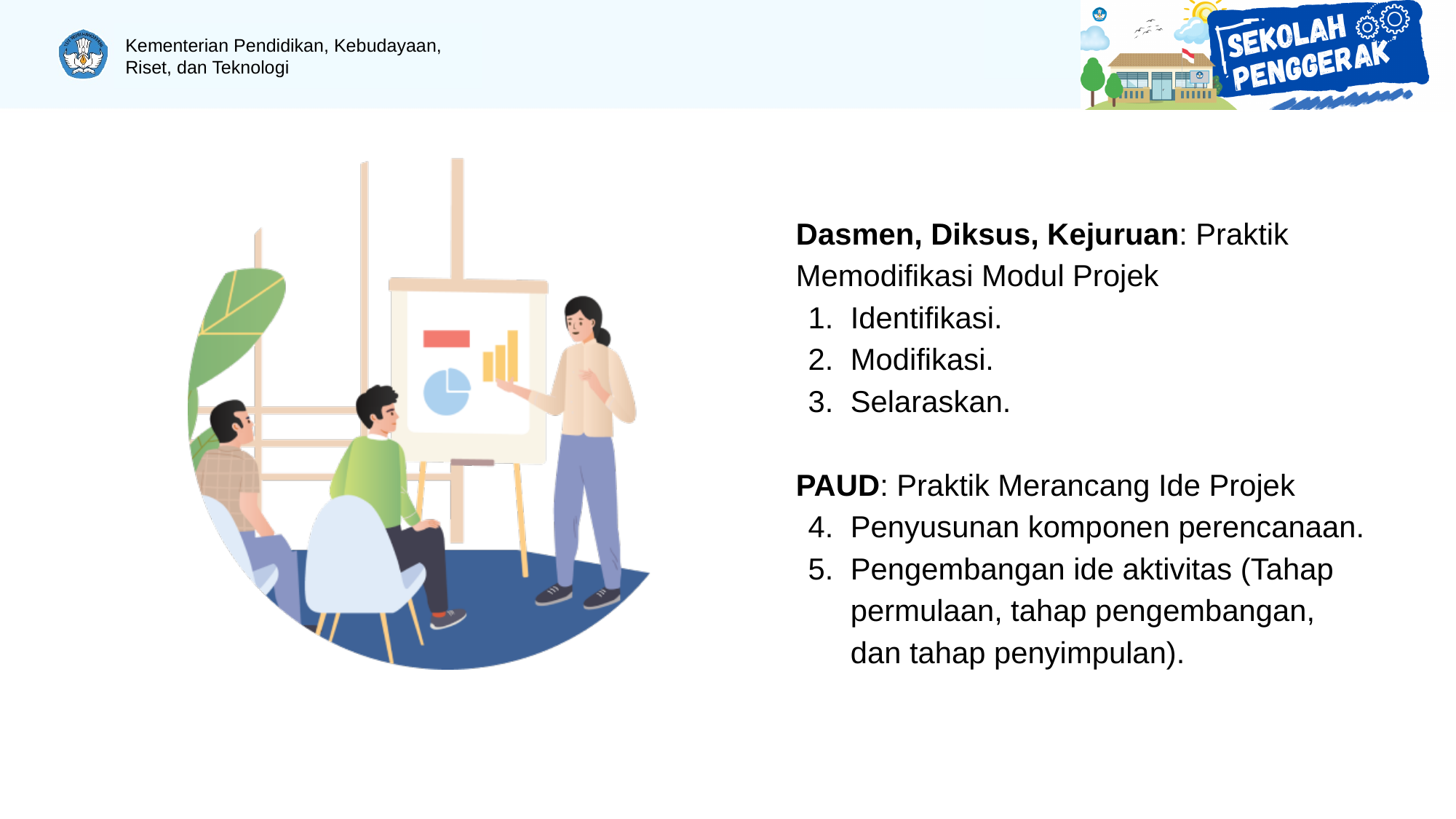

# Dasmen, Diksus, Kejuruan: Praktik Memodifikasi Modul Projek
Identifikasi.
Modifikasi.
Selaraskan.

PAUD: Praktik Merancang Ide Projek
Penyusunan komponen perencanaan.
Pengembangan ide aktivitas (Tahap permulaan, tahap pengembangan, dan tahap penyimpulan).